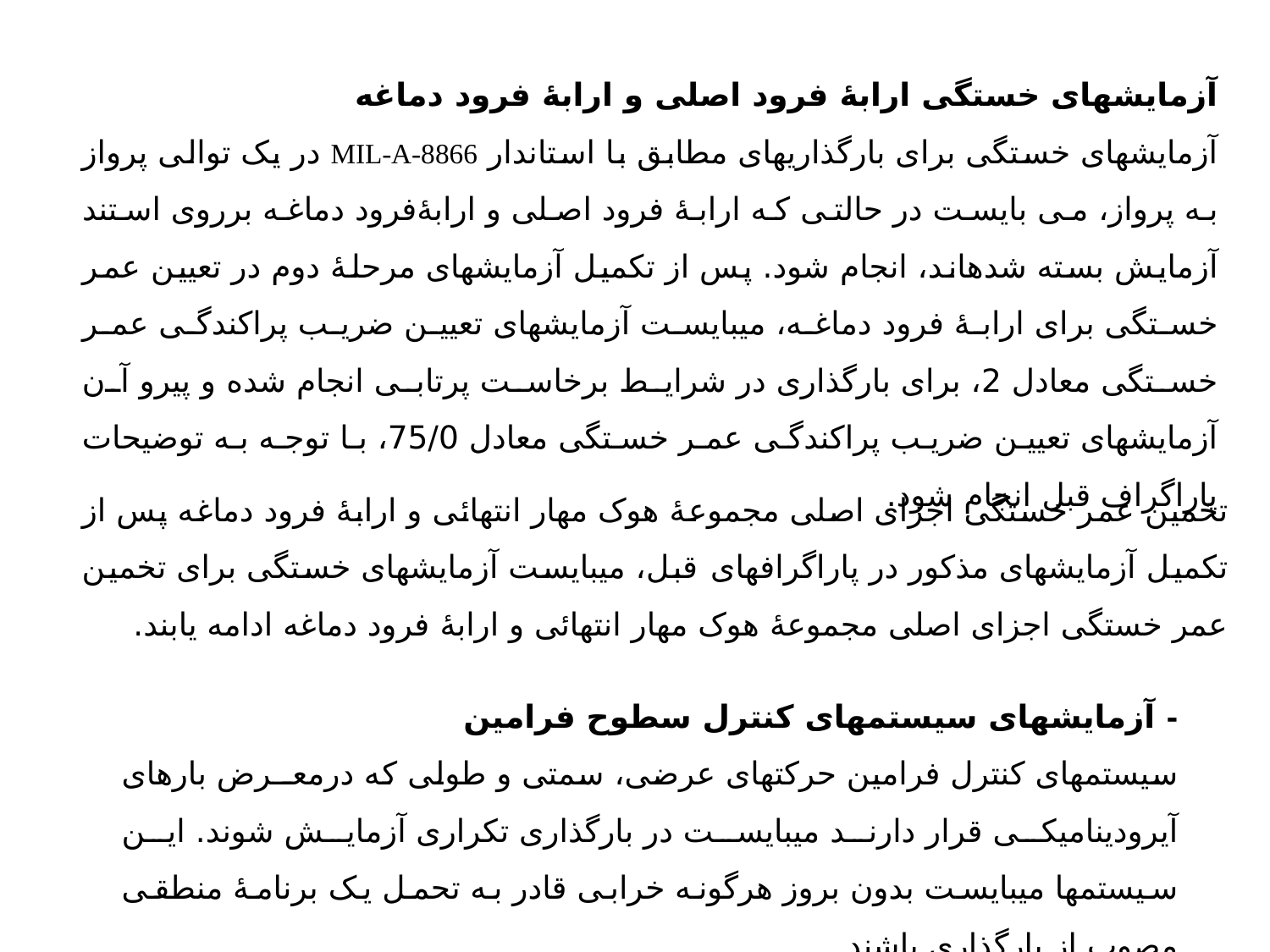

آزمایشهای خستگی ارابۀ فرود اصلی و ارابۀ فرود دماغه
آزمایشهای خستگی برای بارگذاریهای مطابق با استاندار MIL-A-8866 در یک توالی پرواز به پرواز، می بایست در حالتی که ارابۀ فرود اصلی و ارابۀفرود دماغه برروی استند آزمایش بسته شدهاند، انجام شود. پس از تکمیل آزمایشهای مرحلۀ دوم در تعیین عمر خستگی برای ارابۀ فرود دماغه، میبایست آزمایشهای تعیین ضریب پراکندگی عمر خستگی معادل 2، برای بارگذاری در شرایط برخاست پرتابی انجام شده و پیرو آن آزمایشهای تعیین ضریب پراکندگی عمر خستگی معادل 75/0، با توجه به توضیحات پاراگراف قبل انجام شود.
تخمین عمر خستگی اجزای اصلی مجموعۀ هوک مهار انتهائی و ارابۀ فرود دماغه پس از تکمیل آزمایشهای مذکور در پاراگرافهای قبل، میبایست آزمایشهای خستگی برای تخمین عمر خستگی اجزای اصلی مجموعۀ هوک مهار انتهائی و ارابۀ فرود دماغه ادامه یابند.
- آزمایشهای سیستمهای کنترل سطوح فرامین
سیستمهای کنترل فرامین حرکتهای عرضی، سمتی و طولی که درمعــرض بارهای آیرودینامیکی قرار دارند میبایست در بارگذاری تکراری آزمایش شوند. این سیستمها میبایست بدون بروز هرگونه خرابی قادر به تحمل یک برنامۀ منطقی مصوب از بارگذاری باشند.